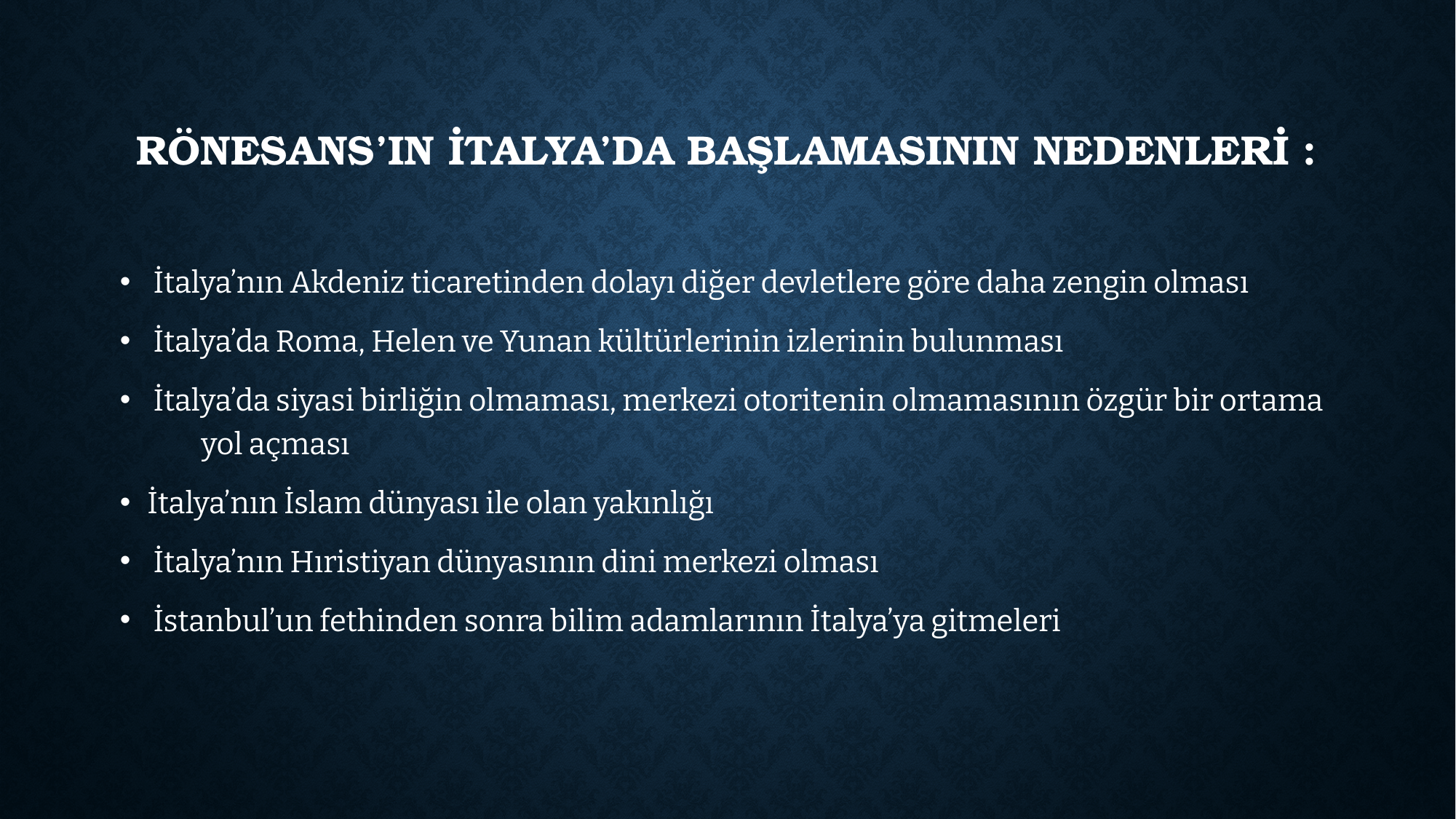

# Rönesans’ın İtalya’da Başlamasının Nedenleri :
 İtalya’nın Akdeniz ticaretinden dolayı diğer devletlere göre daha zengin olması
 İtalya’da Roma, Helen ve Yunan kültürlerinin izlerinin bulunması
 İtalya’da siyasi birliğin olmaması, merkezi otoritenin olmamasının özgür bir ortama           yol açması
İtalya’nın İslam dünyası ile olan yakınlığı
 İtalya’nın Hıristiyan dünyasının dini merkezi olması
 İstanbul’un fethinden sonra bilim adamlarının İtalya’ya gitmeleri